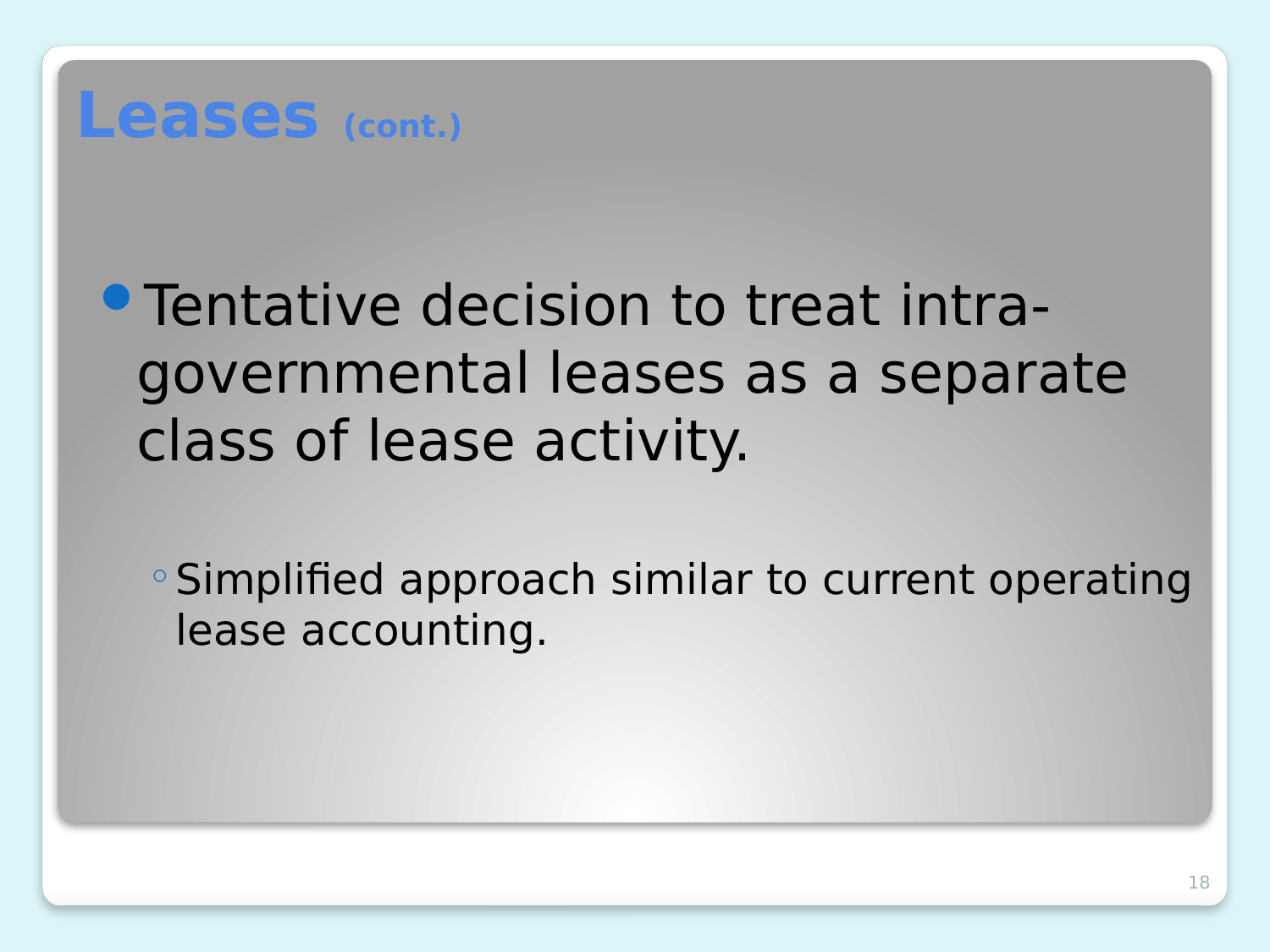

# Leases (cont.)

Tentative decision to treat intra-governmental leases as a separate class of lease activity.

Simplified approach similar to current operating lease accounting.

18